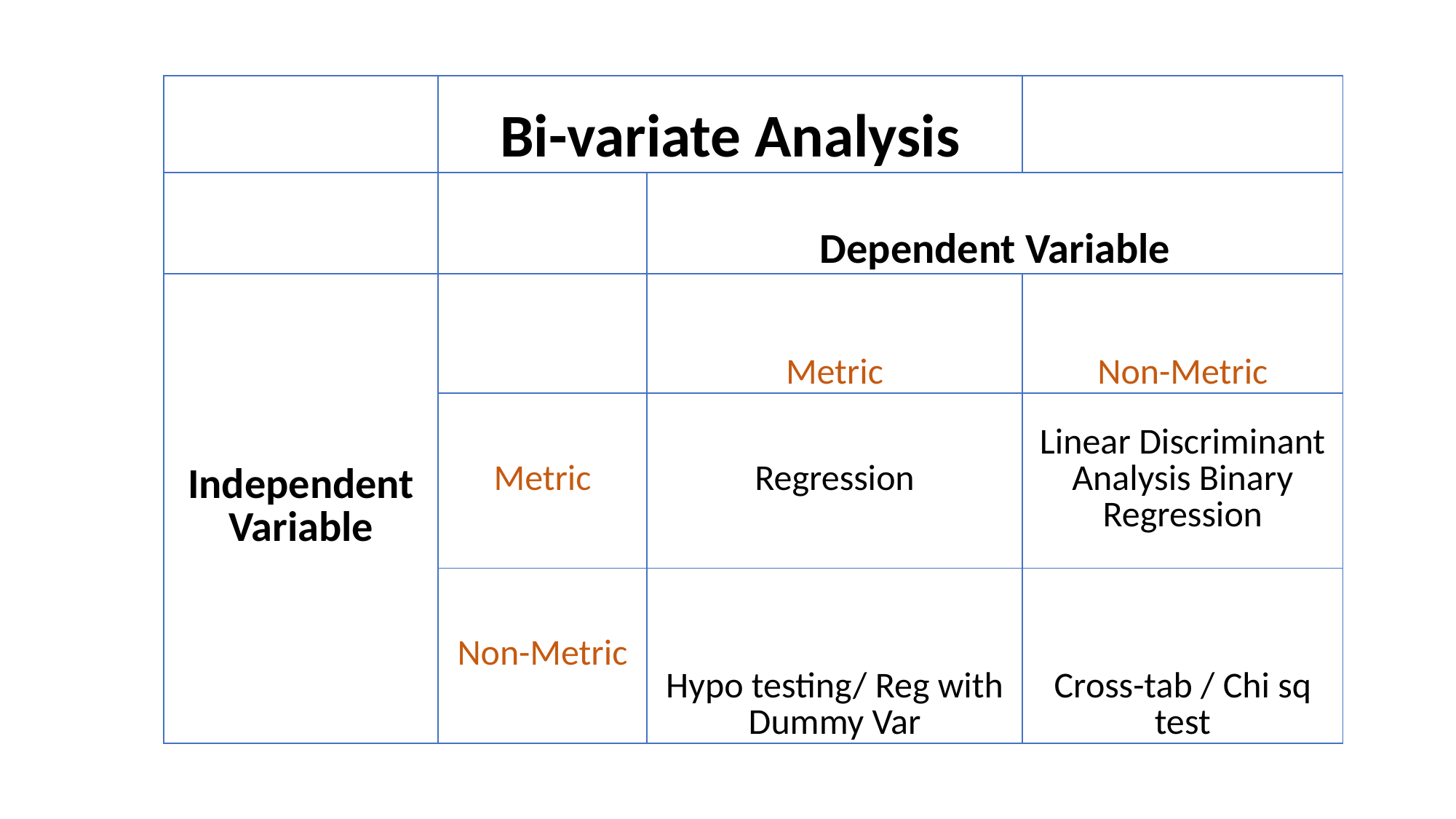

|  | Bi-variate Analysis |  |  |
| --- | --- | --- | --- |
|  |  | Dependent Variable |  |
| Independent Variable |  | Metric | Non-Metric |
|  | Metric | Regression | Linear Discriminant Analysis Binary Regression |
|  | Non-Metric | Hypo testing/ Reg with Dummy Var | Cross-tab / Chi sq test |